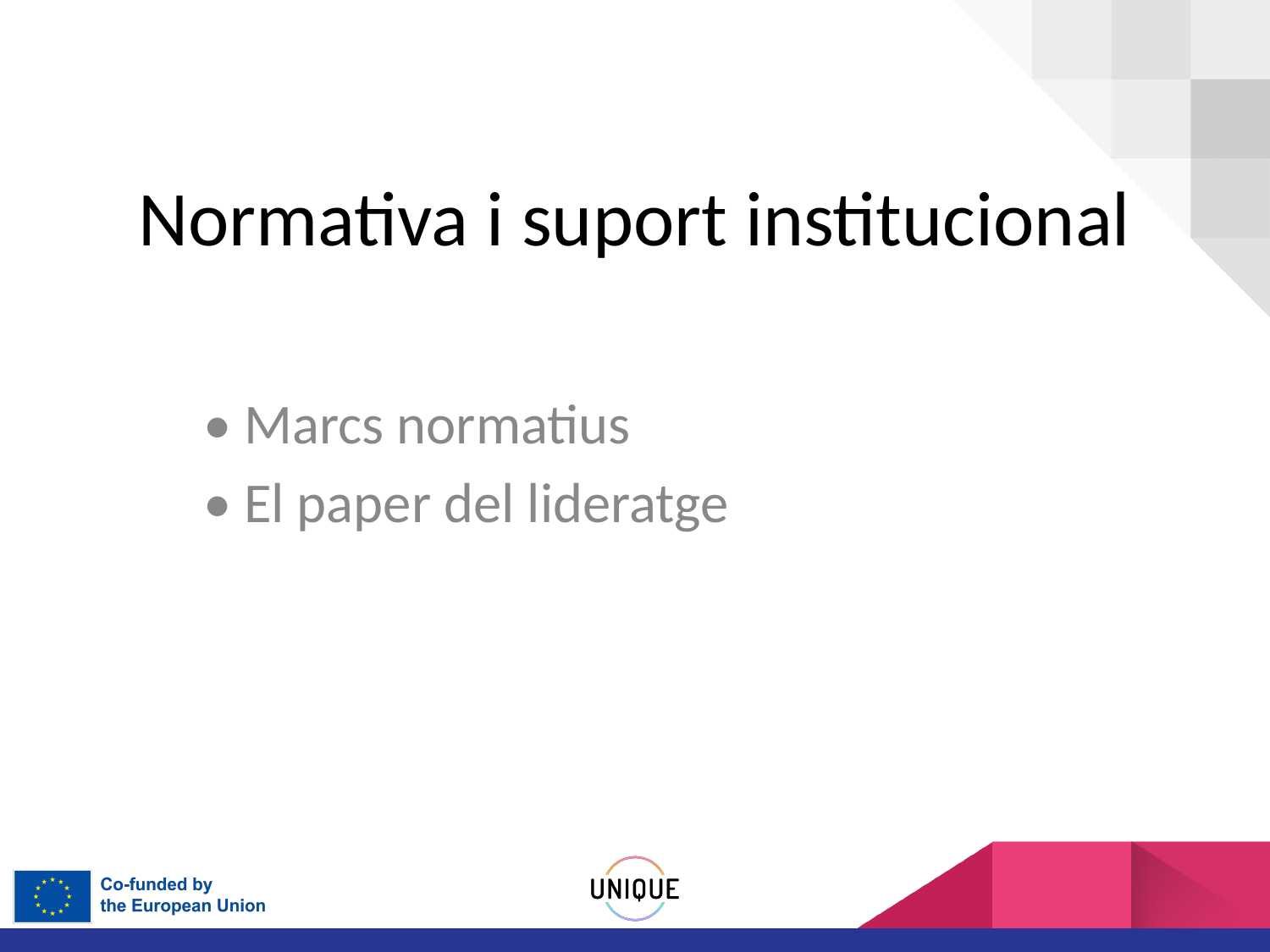

# Normativa i suport institucional
• Marcs normatius
• El paper del lideratge